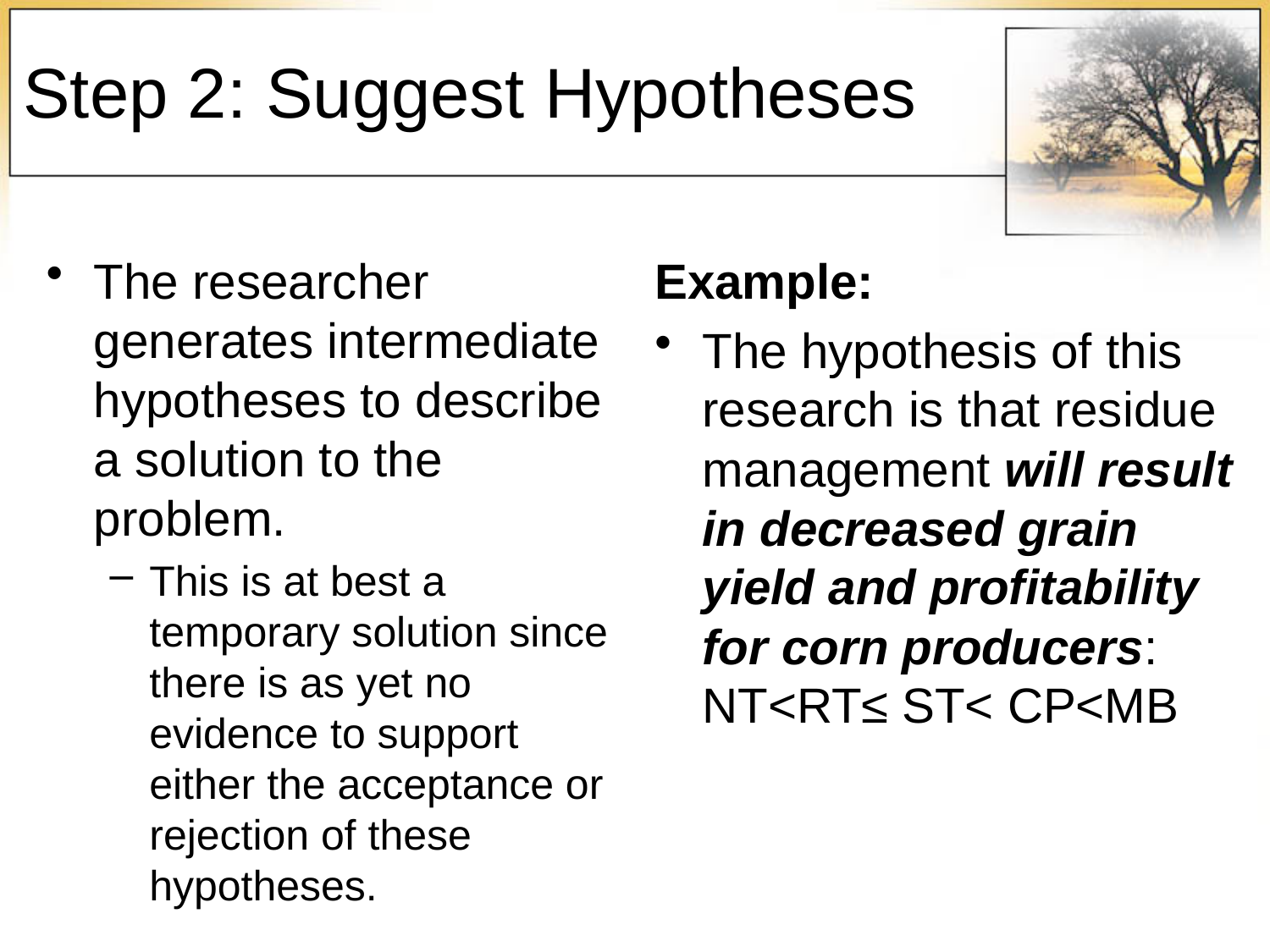

# Step 2: Suggest Hypotheses
The researcher generates intermediate hypotheses to describe a solution to the problem.
This is at best a temporary solution since there is as yet no evidence to support either the acceptance or rejection of these hypotheses.
Example:
The hypothesis of this research is that residue management will result in decreased grain yield and profitability for corn producers: NT<RT≤ ST< CP<MB